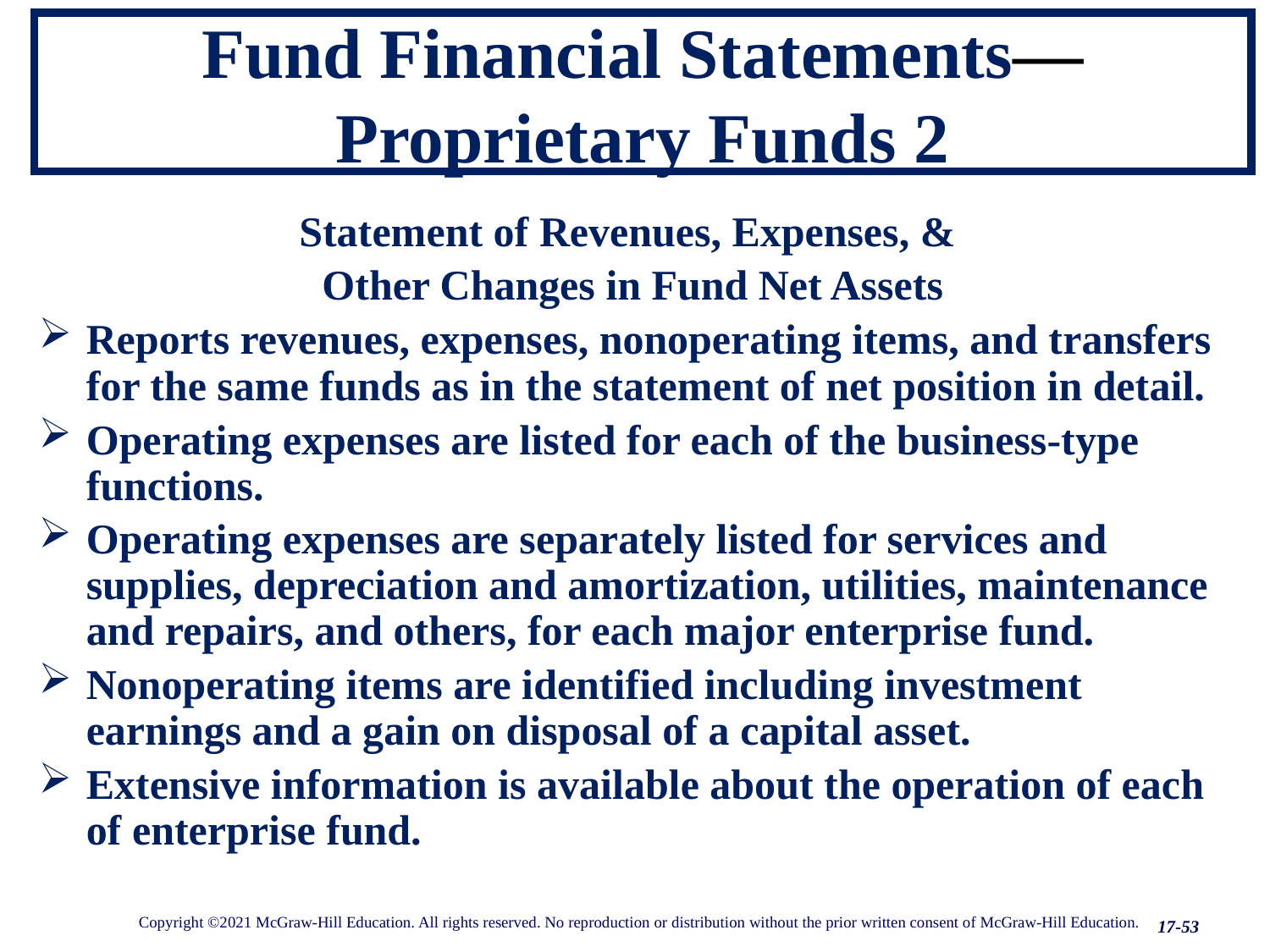

# Fund Financial Statements— Proprietary Funds 2
17-53
Statement of Revenues, Expenses, &
Other Changes in Fund Net Assets
Reports revenues, expenses, nonoperating items, and transfers for the same funds as in the statement of net position in detail.
Operating expenses are listed for each of the business-type functions.
Operating expenses are separately listed for services and supplies, depreciation and amortization, utilities, maintenance and repairs, and others, for each major enterprise fund.
Nonoperating items are identified including investment earnings and a gain on disposal of a capital asset.
Extensive information is available about the operation of each of enterprise fund.
17-53
Copyright ©2021 McGraw-Hill Education. All rights reserved. No reproduction or distribution without the prior written consent of McGraw-Hill Education.